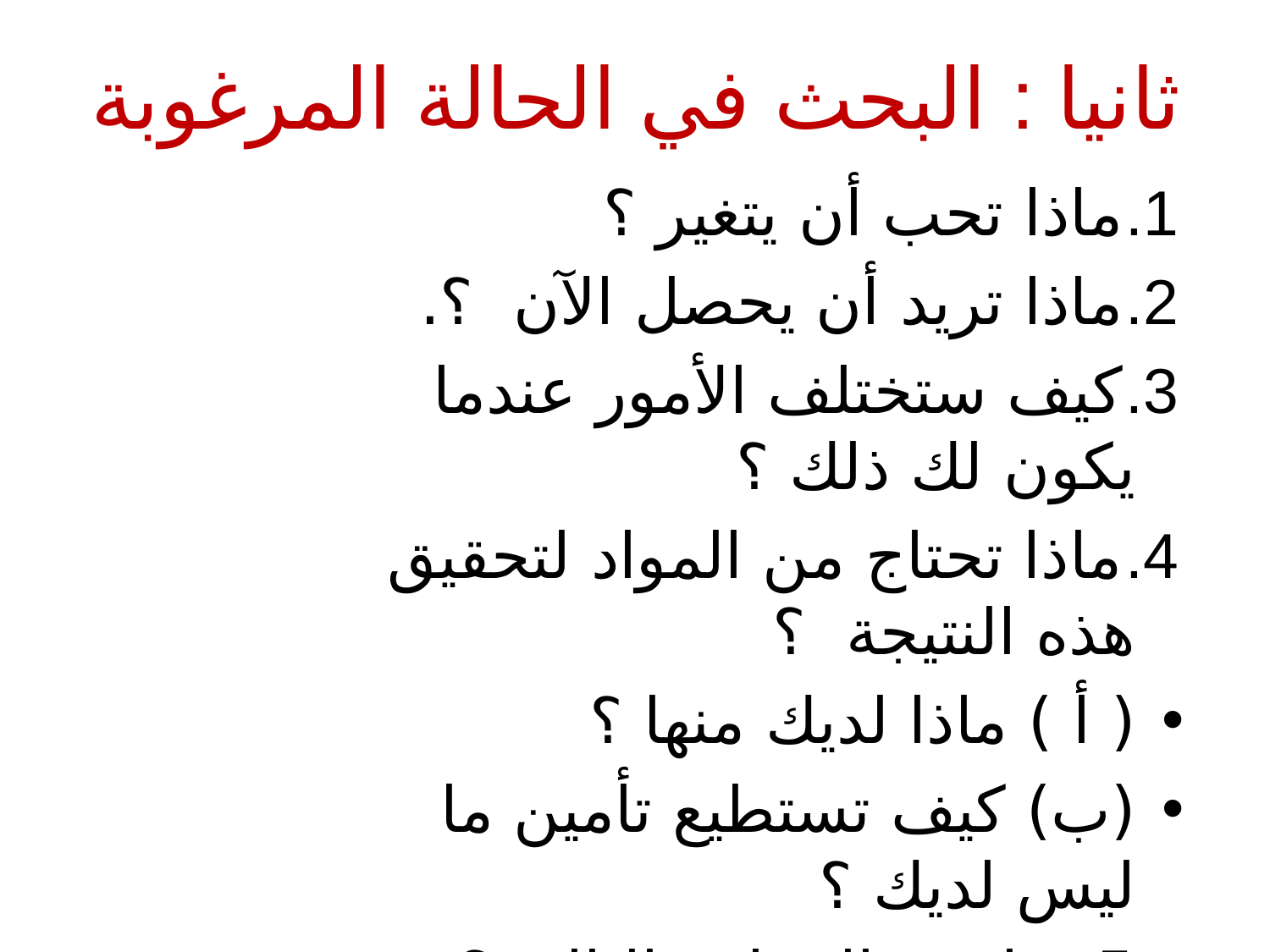

# ثانيا : البحث في الحالة المرغوبة
ماذا تحب أن يتغير ؟
ماذا تريد أن يحصل الآن  ؟.
كيف ستختلف الأمور عندما يكون لك ذلك ؟
ماذا تحتاج من المواد لتحقيق هذه النتيجة  ؟
( أ ) ماذا لديك منها ؟
(ب) كيف تستطيع تأمين ما ليس لديك ؟
5. ما هي الخطوة التالية ؟
6.وبعد أن توصلت إلى الحل ما هي النتيجة  ؟